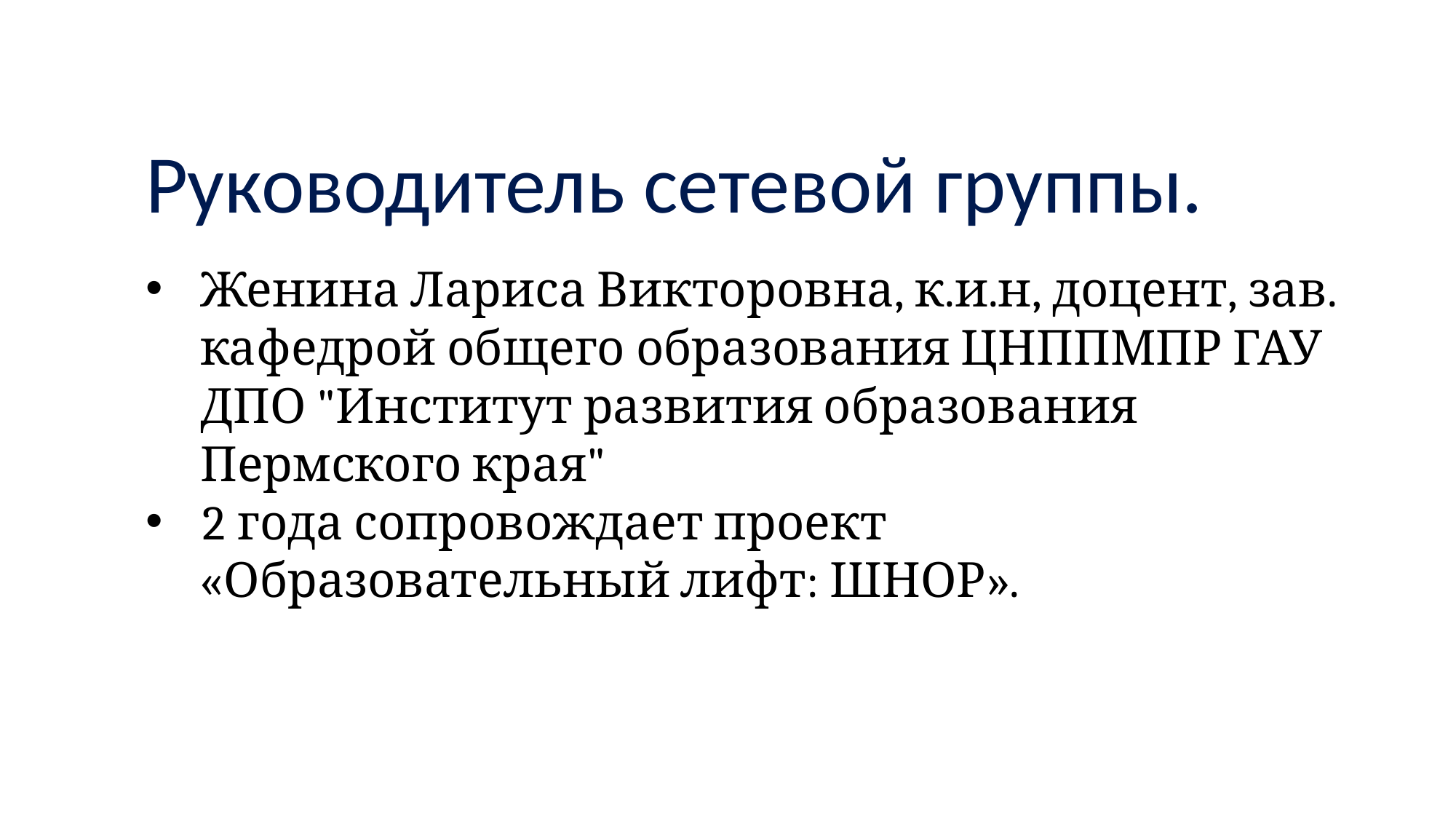

Руководитель сетевой группы.
Женина Лариса Викторовна, к.и.н, доцент, зав. кафедрой общего образования ЦНППМПР ГАУ ДПО "Институт развития образования Пермского края"
2 года сопровождает проект «Образовательный лифт: ШНОР».